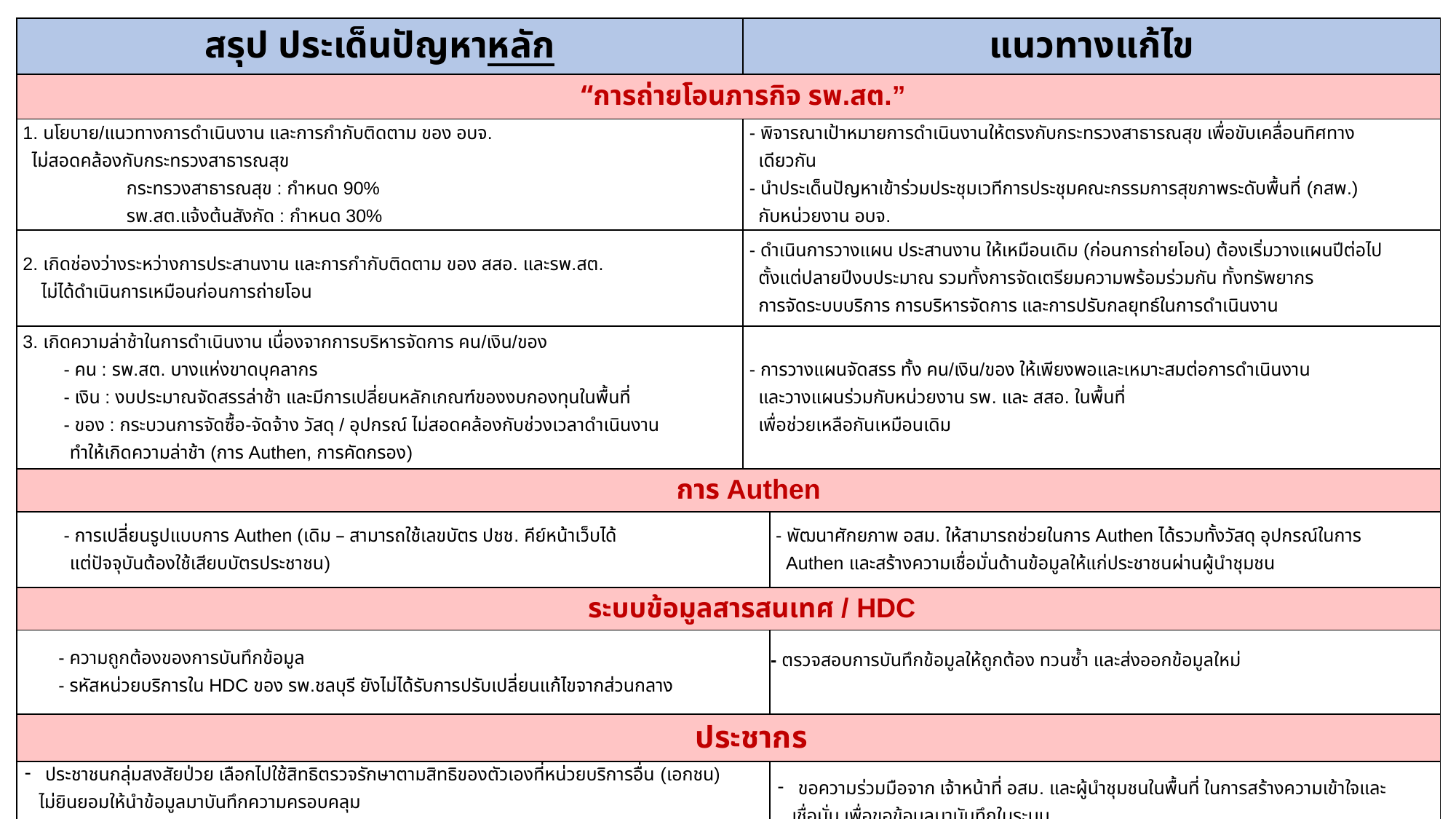

| สรุป ประเด็นปัญหาหลัก | แนวทางแก้ไข | แนวทางแก้ไข |
| --- | --- | --- |
| “การถ่ายโอนภารกิจ รพ.สต.” |  |  |
| 1. นโยบาย/แนวทางการดำเนินงาน และการกำกับติดตาม ของ อบจ. ไม่สอดคล้องกับกระทรวงสาธารณสุข กระทรวงสาธารณสุข : กำหนด 90% รพ.สต.แจ้งต้นสังกัด : กำหนด 30% | - พิจารณาเป้าหมายการดำเนินงานให้ตรงกับกระทรวงสาธารณสุข เพื่อขับเคลื่อนทิศทาง เดียวกัน - นำประเด็นปัญหาเข้าร่วมประชุมเวทีการประชุมคณะกรรมการสุขภาพระดับพื้นที่ (กสพ.) กับหน่วยงาน อบจ. | - พิจารณาเป้าหมายการดำเนินงานให้ตรงกับกระทรวงสาธารณสุข เพื่อขับเคลื่อนทิศทางเดียวกัน - นำประเด็นปัญหาเข้าร่วมประชุมเวทีการประชุมคณะกรรมการสุขภาพระดับพื้นที่ (กสพ.) กับหน่วยงาน อบจ. |
| 2. เกิดช่องว่างระหว่างการประสานงาน และการกำกับติดตาม ของ สสอ. และรพ.สต. ไม่ได้ดำเนินการเหมือนก่อนการถ่ายโอน | - ดำเนินการวางแผน ประสานงาน ให้เหมือนเดิม (ก่อนการถ่ายโอน) ต้องเริ่มวางแผนปีต่อไป ตั้งแต่ปลายปีงบประมาณ รวมทั้งการจัดเตรียมความพร้อมร่วมกัน ทั้งทรัพยากร การจัดระบบบริการ การบริหารจัดการ และการปรับกลยุทธ์ในการดำเนินงาน | - ดำเนินการวางแผน ประสานงาน ให้เหมือนเดิม (ก่อนการถ่ายโอน) ต้องเริ่มวางแผนปีต่อไป ตั้งแต่ปลายปีงบประมาณ รวมทั้งการจัดเตรียมความพร้อมร่วมกัน ทั้งทรัพยากร การจัดระบบบริการ การบริหารจัดการ และการปรับกลยุทธ์ในการดำเนินงาน |
| 3. เกิดความล่าช้าในการดำเนินงาน เนื่องจากการบริหารจัดการ คน/เงิน/ของ - คน : รพ.สต. บางแห่งขาดบุคลากร - เงิน : งบประมาณจัดสรรล่าช้า และมีการเปลี่ยนหลักเกณฑ์ของงบกองทุนในพื้นที่ - ของ : กระบวนการจัดซื้อ-จัดจ้าง วัสดุ / อุปกรณ์ ไม่สอดคล้องกับช่วงเวลาดำเนินงาน ทำให้เกิดความล่าช้า (การ Authen, การคัดกรอง) | - การวางแผนจัดสรร ทั้ง คน/เงิน/ของ ให้เพียงพอและเหมาะสมต่อการดำเนินงาน และวางแผนร่วมกับหน่วยงาน รพ. และ สสอ. ในพื้นที่ เพื่อช่วยเหลือกันเหมือนเดิม | - การวางแผนจัดสรร ทั้ง คน/เงิน/ของ ให้เพียงพอและเหมาะสมต่อการดำเนินงาน และวางแผนร่วมกับหน่วยงาน รพ. และ สสอ. ในพื้นที่ เพื่อช่วยเหลือกันเหมือนเดิม |
| การ Authen |  |  |
| - การเปลี่ยนรูปแบบการ Authen (เดิม – สามารถใช้เลขบัตร ปชช. คีย์หน้าเว็บได้ แต่ปัจจุบันต้องใช้เสียบบัตรประชาชน) |  | - พัฒนาศักยภาพ อสม. ให้สามารถช่วยในการ Authen ได้รวมทั้งวัสดุ อุปกรณ์ในการ Authen และสร้างความเชื่อมั่นด้านข้อมูลให้แก่ประชาชนผ่านผู้นำชุมชน |
| ระบบข้อมูลสารสนเทศ / HDC |  |  |
| - ความถูกต้องของการบันทึกข้อมูล - รหัสหน่วยบริการใน HDC ของ รพ.ชลบุรี ยังไม่ได้รับการปรับเปลี่ยนแก้ไขจากส่วนกลาง |  | - ตรวจสอบการบันทึกข้อมูลให้ถูกต้อง ทวนซ้ำ และส่งออกข้อมูลใหม่ |
| ประชากร |  |  |
| ประชาชนกลุ่มสงสัยป่วย เลือกไปใช้สิทธิตรวจรักษาตามสิทธิของตัวเองที่หน่วยบริการอื่น (เอกชน) ไม่ยินยอมให้นำข้อมูลมาบันทึกความครอบคลุม - ประชาชนปฏิเสธการรักษา ไม่มารับบริการตรวจติดตาม |  | ขอความร่วมมือจาก เจ้าหน้าที่ อสม. และผู้นำชุมชนในพื้นที่ ในการสร้างความเข้าใจและ เชื่อมั่น เพื่อขอข้อมูลมาบันทึกในระบบ |